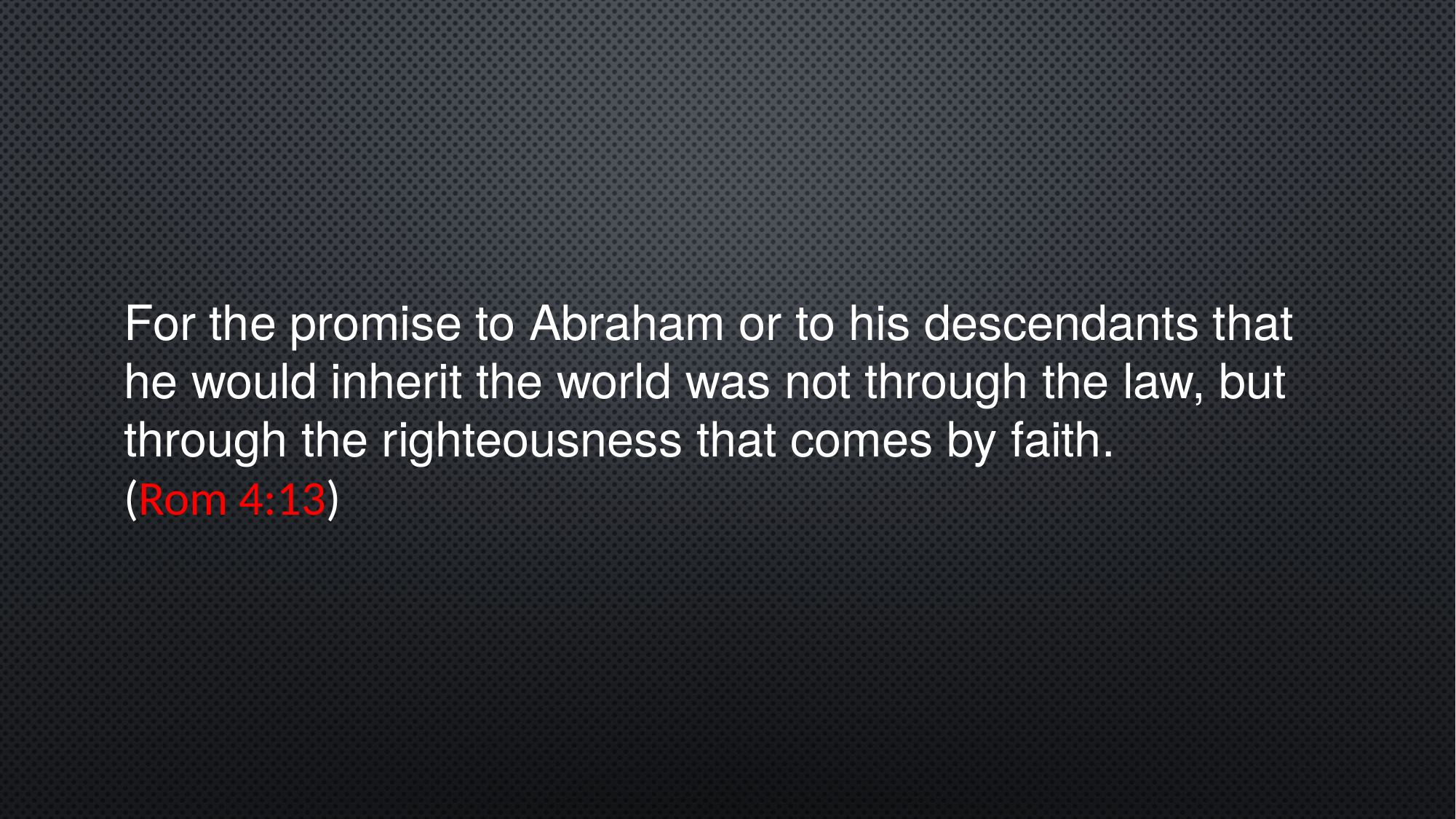

For the promise to Abraham or to his descendants that he would inherit the world was not through the law, but through the righteousness that comes by faith.
(Rom 4:13)